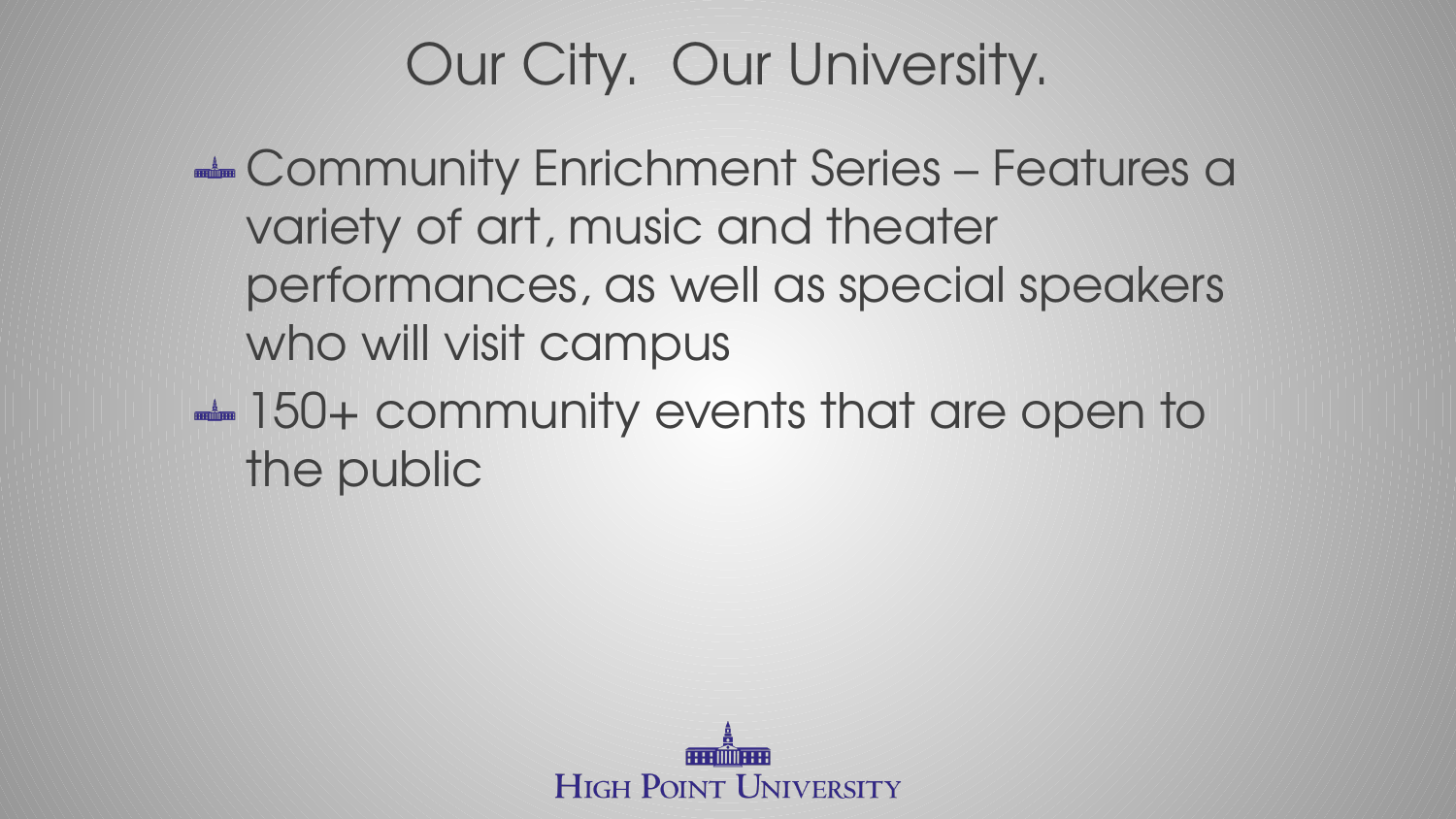

Our City.  Our University.
Community Enrichment Series – Features a variety of art, music and theater performances, as well as special speakers who will visit campus
150+ community events that are open to the public